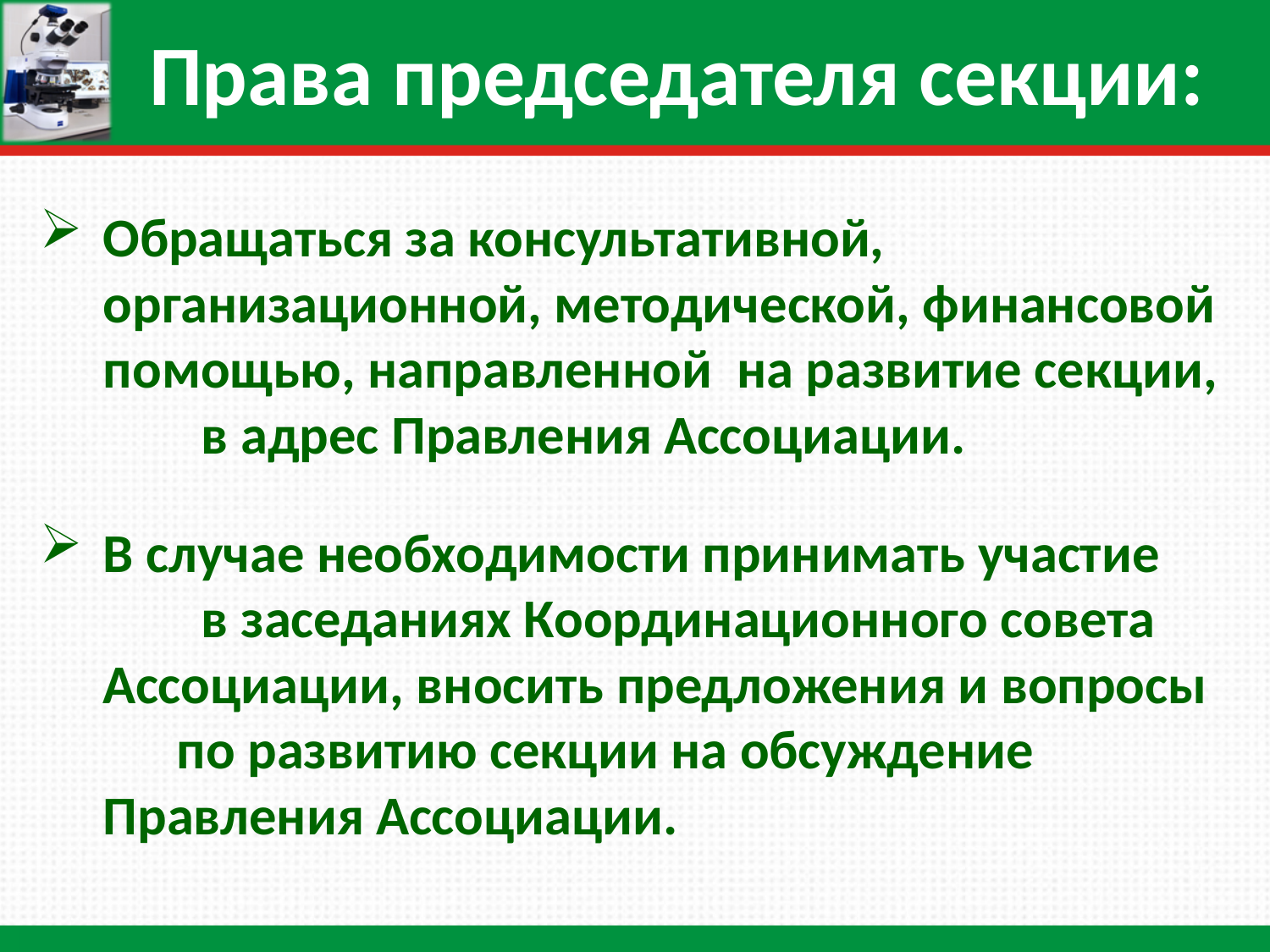

Права председателя секции:

Обращаться за консультативной, организационной, методической, финансовой помощью, направленной  на развитие секции,         в адрес Правления Ассоциации.
В случае необходимости принимать участие              в заседаниях Координационного совета Ассоциации, вносить предложения и вопросы        по развитию секции на обсуждение Правления Ассоциации.